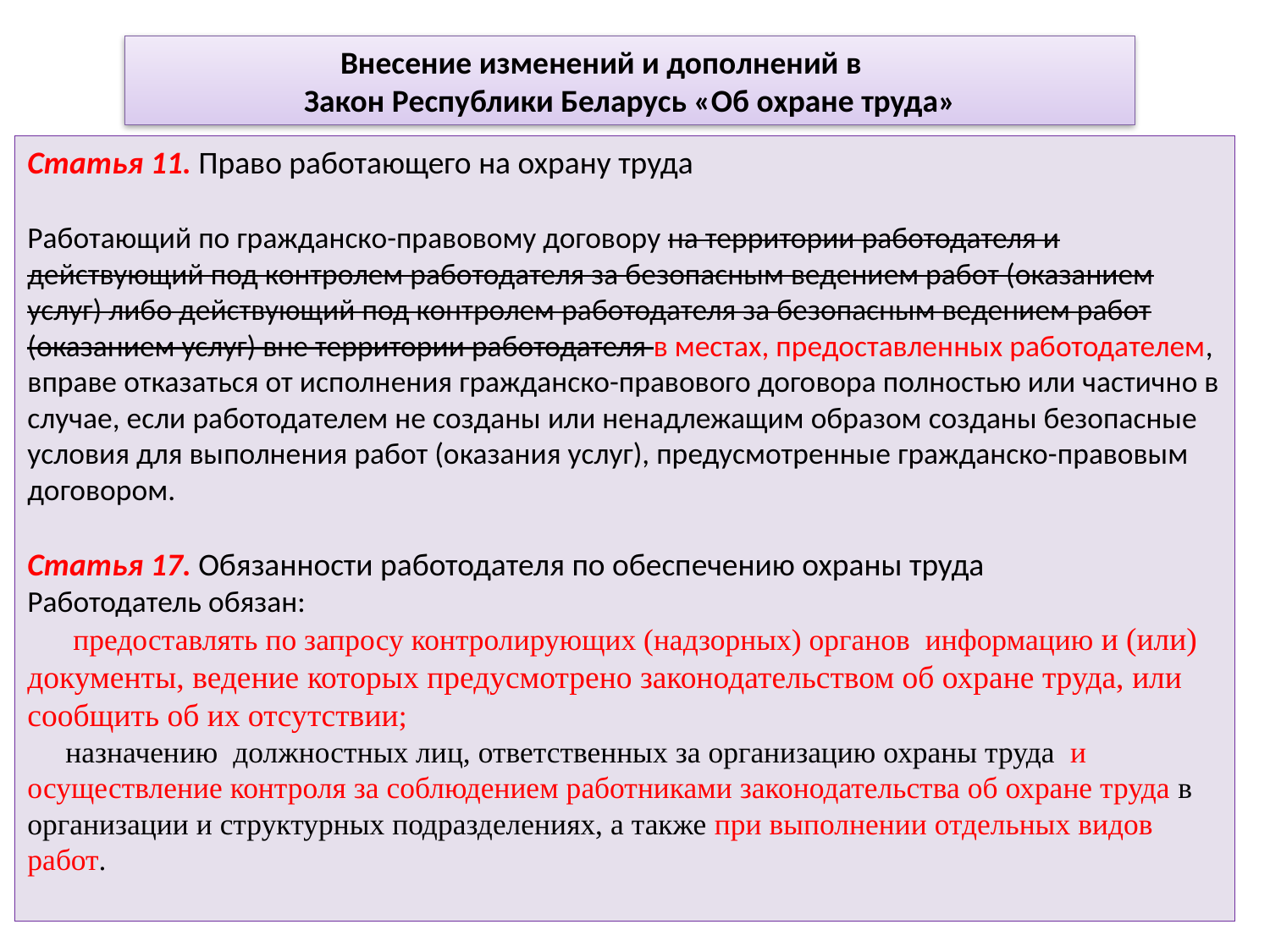

Внесение изменений и дополнений в
Закон Республики Беларусь «Об охране труда»
Статья 11. Право работающего на охрану труда

Работающий по гражданско-правовому договору на территории работодателя и действующий под контролем работодателя за безопасным ведением работ (оказанием услуг) либо действующий под контролем работодателя за безопасным ведением работ (оказанием услуг) вне территории работодателя в местах, предоставленных работодателем, вправе отказаться от исполнения гражданско-правового договора полностью или частично в случае, если работодателем не созданы или ненадлежащим образом созданы безопасные условия для выполнения работ (оказания услуг), предусмотренные гражданско-правовым договором.

Статья 17. Обязанности работодателя по обеспечению охраны труда
Работодатель обязан:
      предоставлять по запросу контролирующих (надзорных) органов  информацию и (или) документы, ведение которых предусмотрено законодательством об охране труда, или сообщить об их отсутствии;
     назначению  должностных лиц, ответственных за организацию охраны труда  и осуществление контроля за соблюдением работниками законодательства об охране труда в организации и структурных подразделениях, а также при выполнении отдельных видов работ.

19